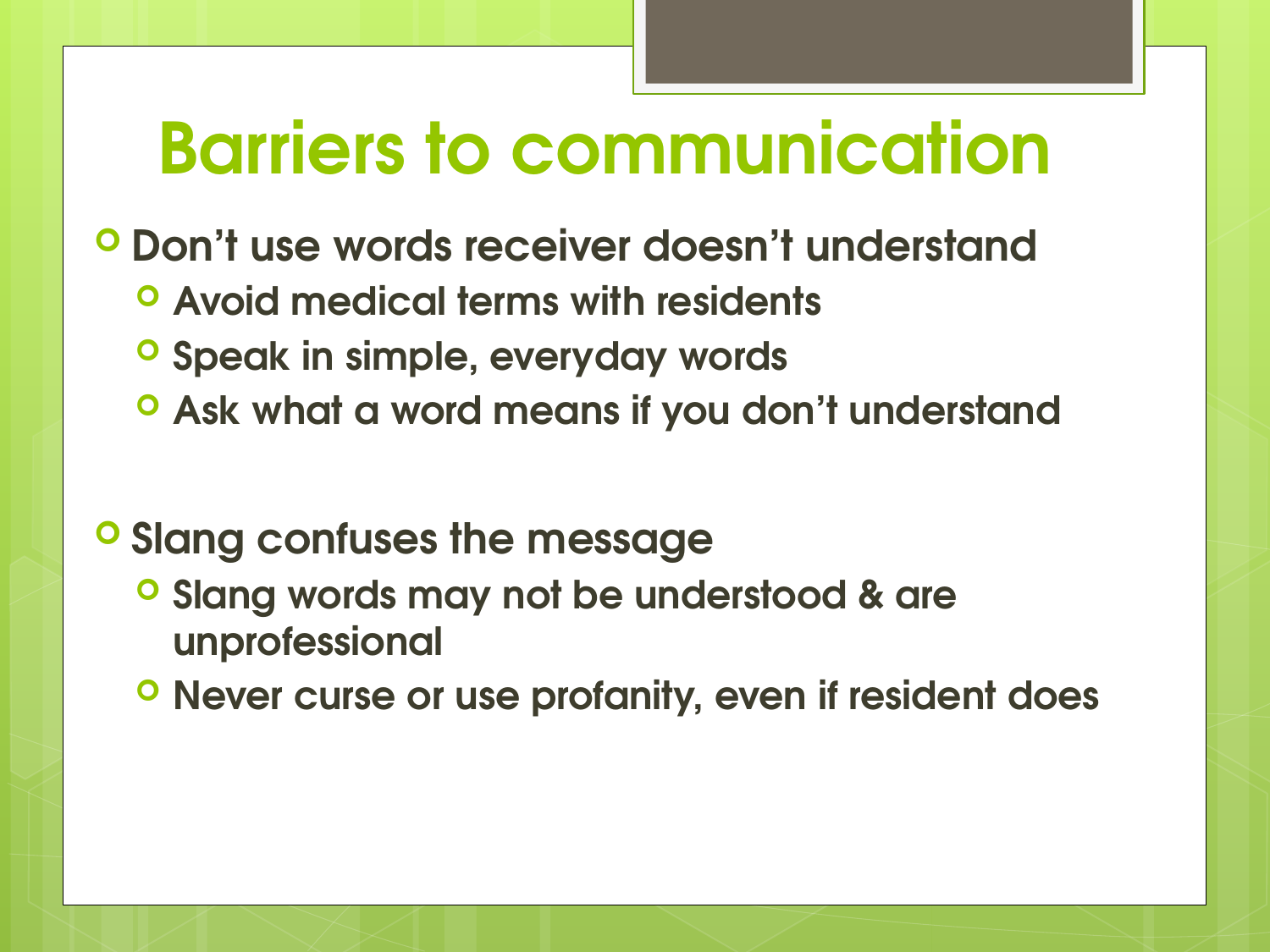

# Barriers to communication
Don’t use words receiver doesn’t understand
Avoid medical terms with residents
Speak in simple, everyday words
Ask what a word means if you don’t understand

Slang confuses the message
Slang words may not be understood & are unprofessional
Never curse or use profanity, even if resident does